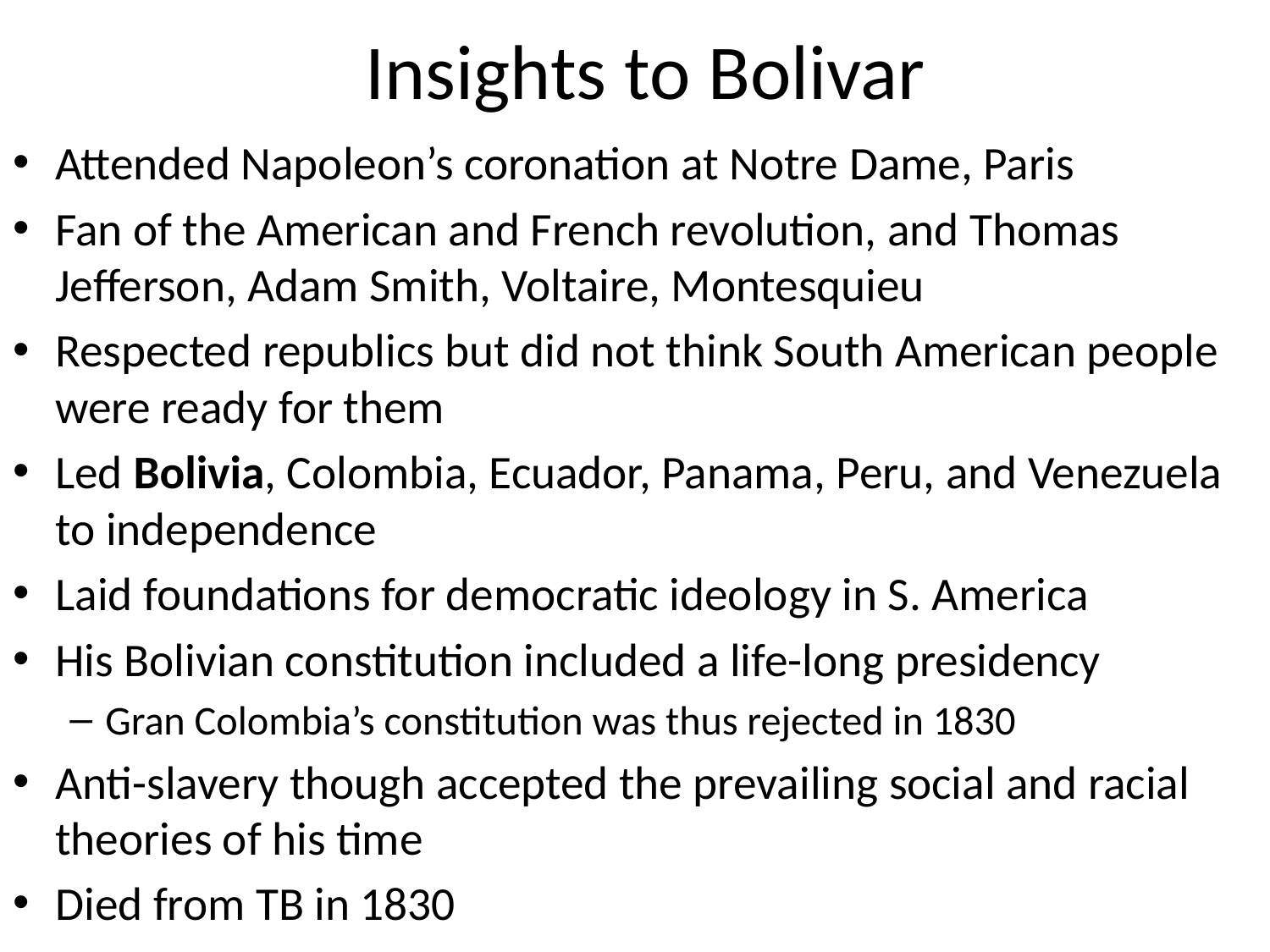

# Insights to Bolivar
Attended Napoleon’s coronation at Notre Dame, Paris
Fan of the American and French revolution, and Thomas Jefferson, Adam Smith, Voltaire, Montesquieu
Respected republics but did not think South American people were ready for them
Led Bolivia, Colombia, Ecuador, Panama, Peru, and Venezuela to independence
Laid foundations for democratic ideology in S. America
His Bolivian constitution included a life-long presidency
Gran Colombia’s constitution was thus rejected in 1830
Anti-slavery though accepted the prevailing social and racial theories of his time
Died from TB in 1830